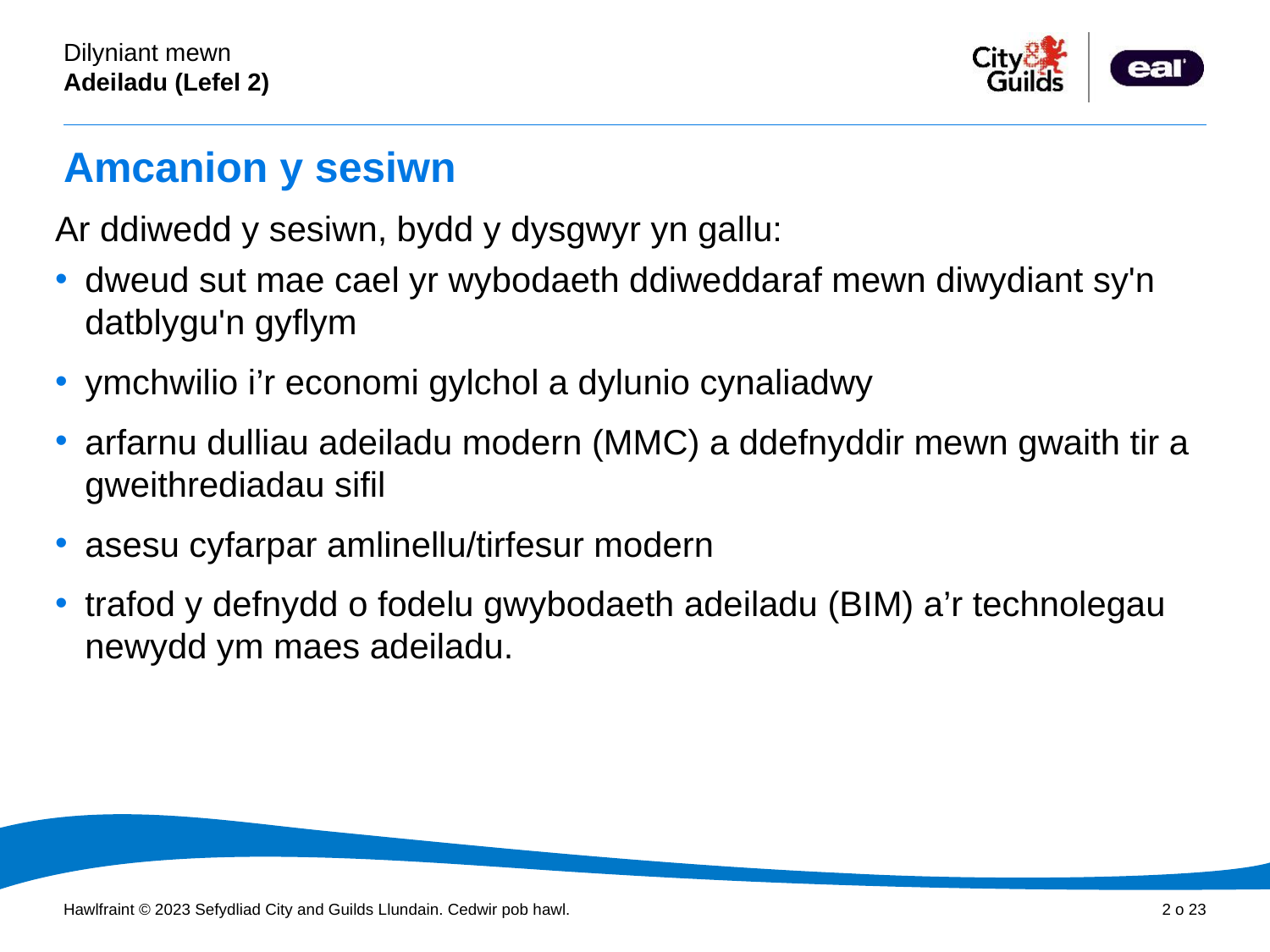

# Amcanion y sesiwn
Ar ddiwedd y sesiwn, bydd y dysgwyr yn gallu:
dweud sut mae cael yr wybodaeth ddiweddaraf mewn diwydiant sy'n datblygu'n gyflym
ymchwilio i’r economi gylchol a dylunio cynaliadwy
arfarnu dulliau adeiladu modern (MMC) a ddefnyddir mewn gwaith tir a gweithrediadau sifil
asesu cyfarpar amlinellu/tirfesur modern
trafod y defnydd o fodelu gwybodaeth adeiladu (BIM) a’r technolegau newydd ym maes adeiladu.